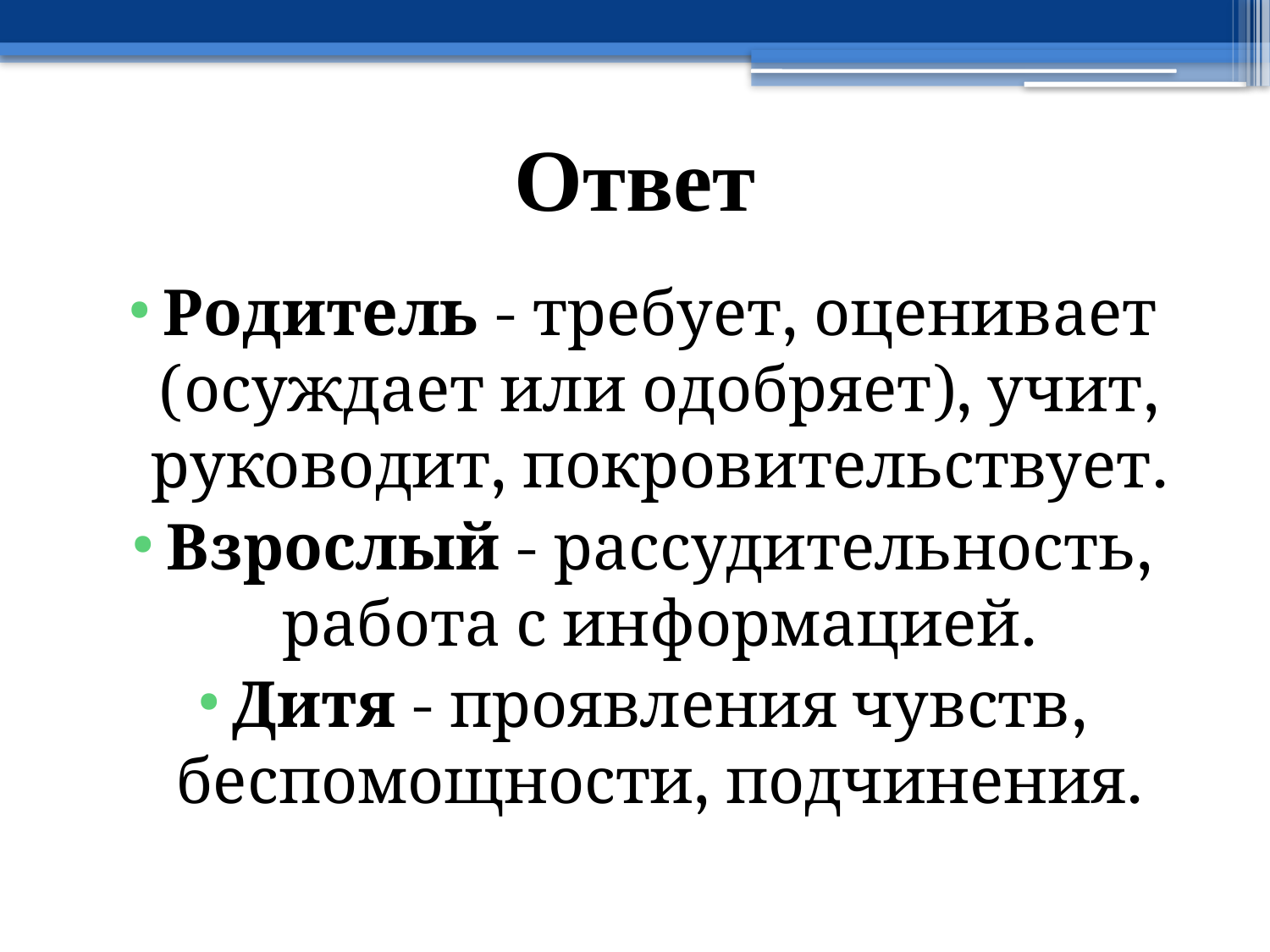

# Ответ
Родитель - требует, оценивает (осуждает или одобряет), учит, руководит, покровительствует.
Взрослый - рассудительность, работа с информацией.
Дитя - проявления чувств, беспомощности, подчинения.